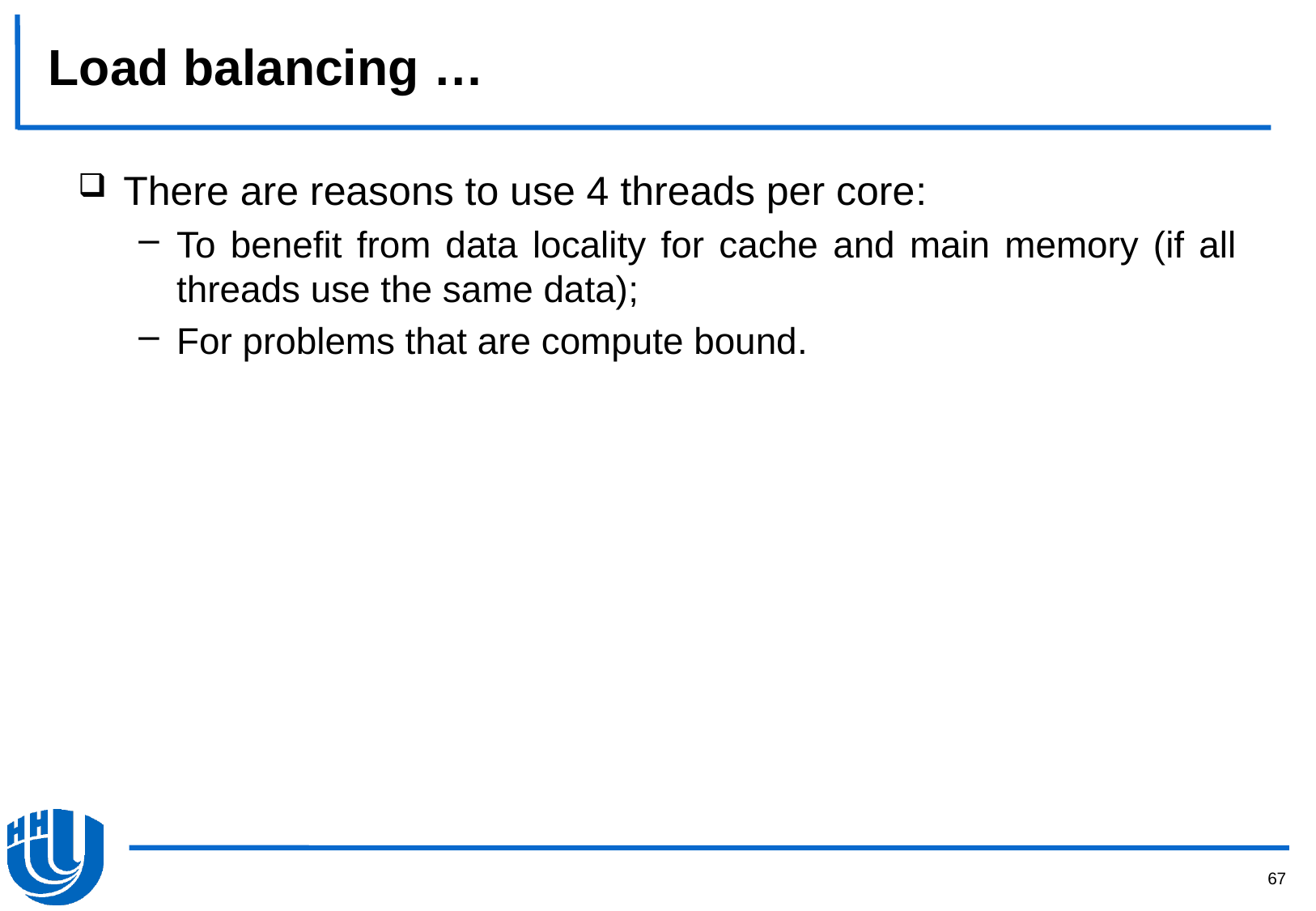

# Load balancing …
There are reasons to use 4 threads per core:
To benefit from data locality for cache and main memory (if all threads use the same data);
For problems that are compute bound.
67